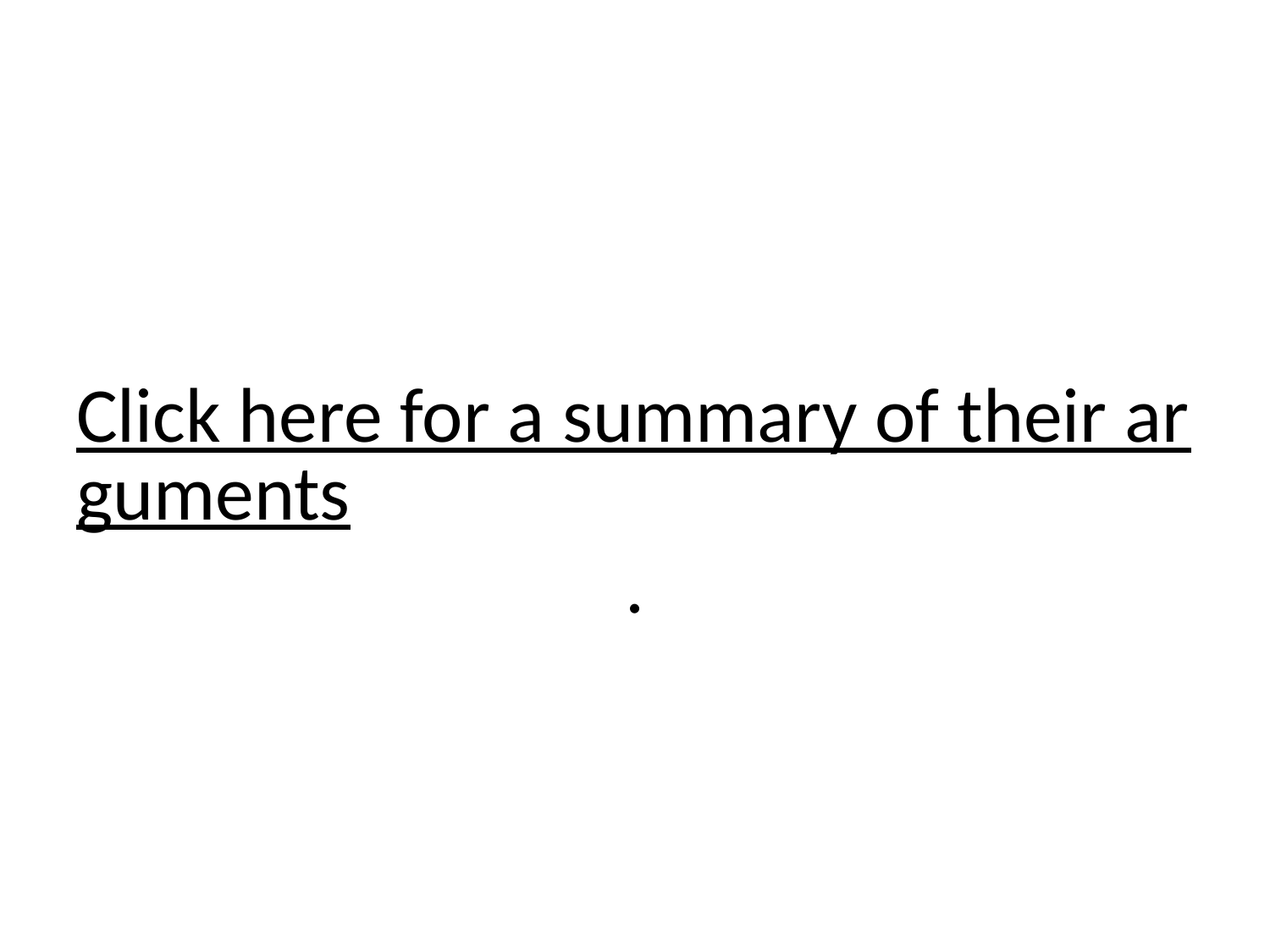

# Click here for a summary of their arguments.